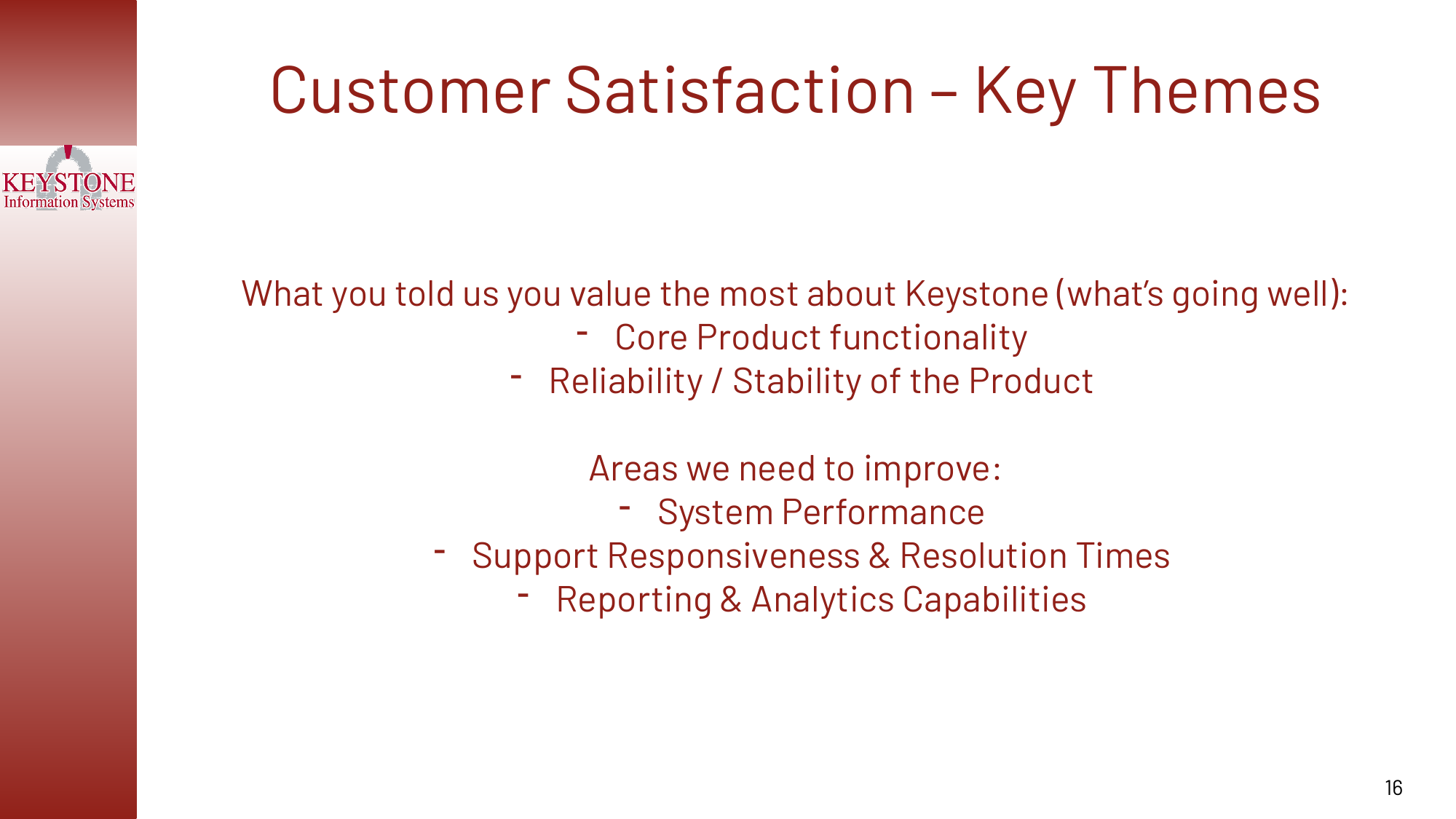

Customer Satisfaction – Key Themes
What you told us you value the most about Keystone (what’s going well):
Core Product functionality
Reliability / Stability of the Product

Areas we need to improve:
System Performance
Support Responsiveness & Resolution Times
Reporting & Analytics Capabilities

16